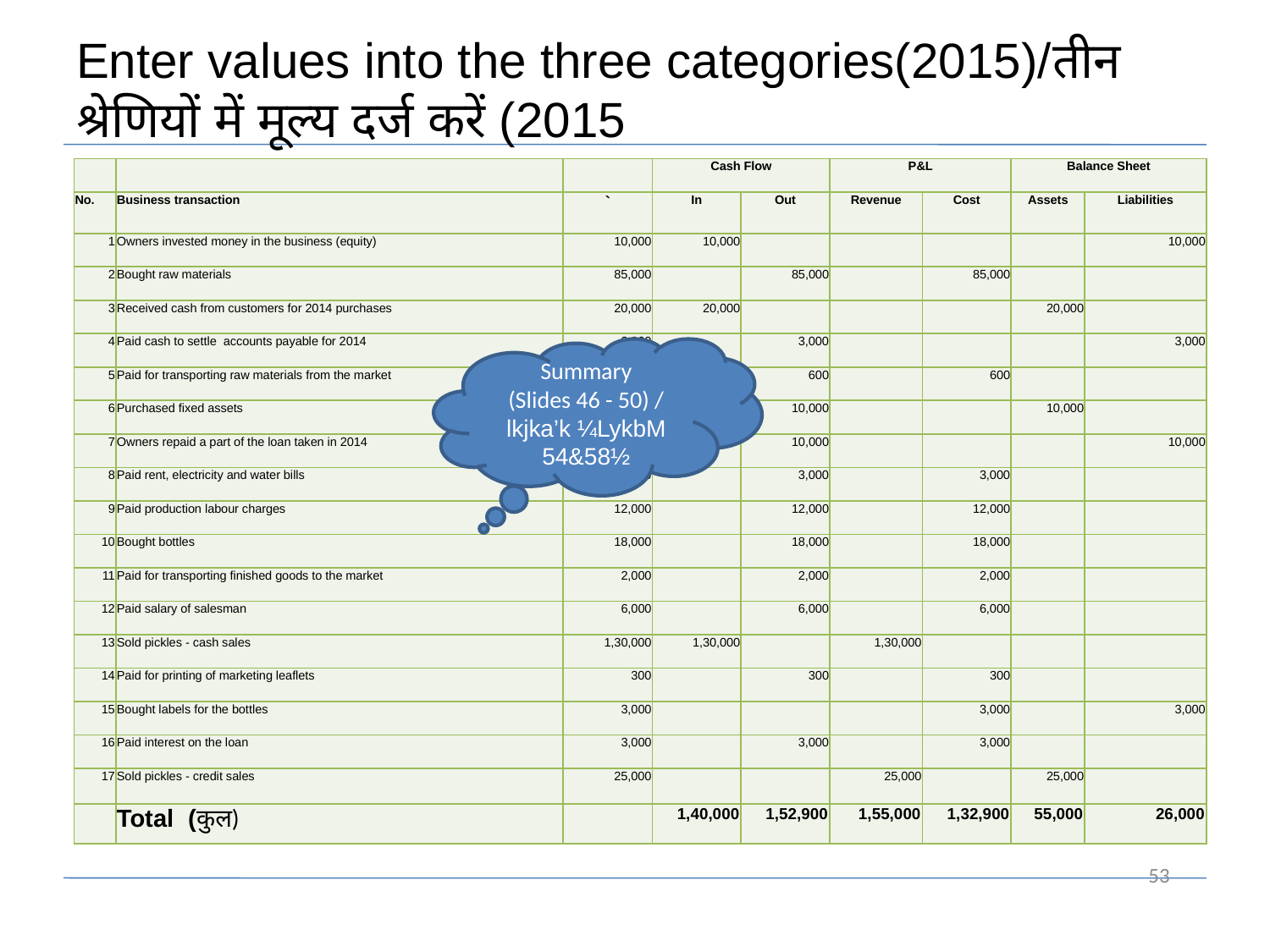

# Enter values into the three categories(2015)/तीन श्रेणियों में मूल्य दर्ज करें (2015
|  |  |  | Cash Flow |  | P&L |  | Balance Sheet |  |
| --- | --- | --- | --- | --- | --- | --- | --- | --- |
| No. | Business transaction | ` | In | Out | Revenue | Cost | Assets | Liabilities |
| 1 | Owners invested money in the business (equity) | 10,000 | 10,000 |  |  |  |  | 10,000 |
| 2 | Bought raw materials | 85,000 |  | 85,000 |  | 85,000 |  |  |
| 3 | Received cash from customers for 2014 purchases | 20,000 | 20,000 |  |  |  | 20,000 |  |
| 4 | Paid cash to settle accounts payable for 2014 | 3,000 |  | 3,000 |  |  |  | 3,000 |
| 5 | Paid for transporting raw materials from the market | 600 |  | 600 |  | 600 |  |  |
| 6 | Purchased fixed assets | 10,000 |  | 10,000 |  |  | 10,000 |  |
| 7 | Owners repaid a part of the loan taken in 2014 | 10,000 |  | 10,000 |  |  |  | 10,000 |
| 8 | Paid rent, electricity and water bills | 3,000 |  | 3,000 |  | 3,000 |  |  |
| 9 | Paid production labour charges | 12,000 |  | 12,000 |  | 12,000 |  |  |
| 10 | Bought bottles | 18,000 |  | 18,000 |  | 18,000 |  |  |
| 11 | Paid for transporting finished goods to the market | 2,000 |  | 2,000 |  | 2,000 |  |  |
| 12 | Paid salary of salesman | 6,000 |  | 6,000 |  | 6,000 |  |  |
| 13 | Sold pickles - cash sales | 1,30,000 | 1,30,000 |  | 1,30,000 |  |  |  |
| 14 | Paid for printing of marketing leaflets | 300 |  | 300 |  | 300 |  |  |
| 15 | Bought labels for the bottles | 3,000 |  |  |  | 3,000 |  | 3,000 |
| 16 | Paid interest on the loan | 3,000 |  | 3,000 |  | 3,000 |  |  |
| 17 | Sold pickles - credit sales | 25,000 |  |  | 25,000 |  | 25,000 |  |
|  | Total (कुल) |  | 1,40,000 | 1,52,900 | 1,55,000 | 1,32,900 | 55,000 | 26,000 |
Summary
(Slides 46 - 50) / lkjka’k ¼LykbM 54&58½
53